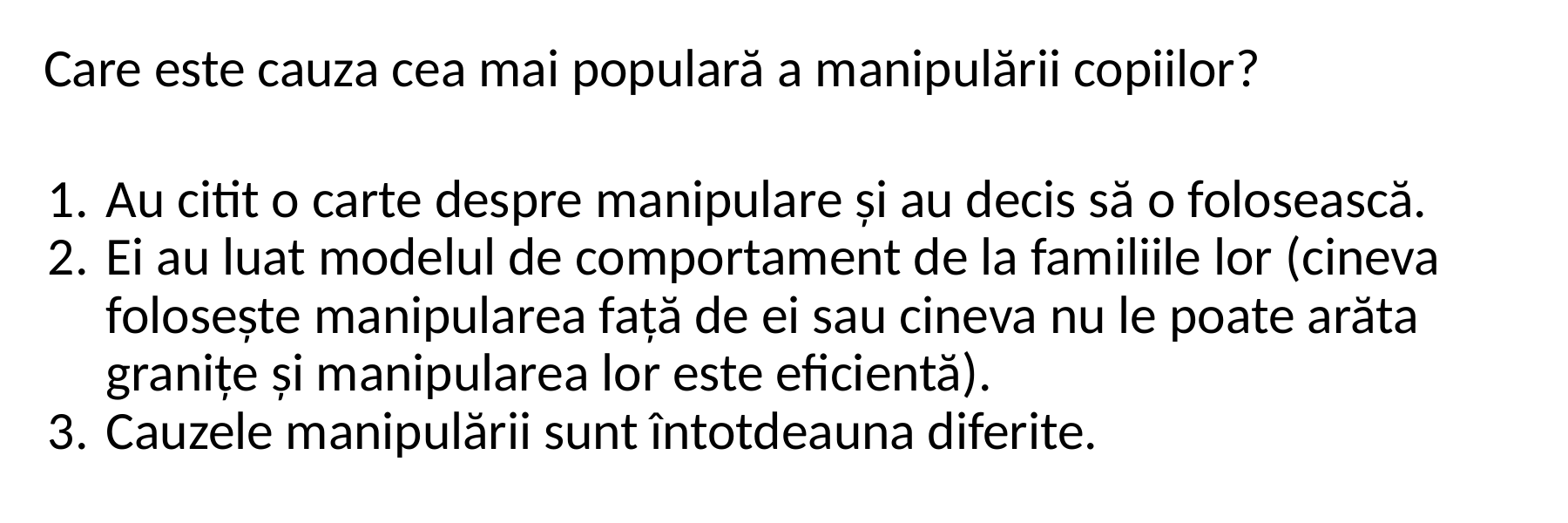

Care este cauza cea mai populară a manipulării copiilor?

Au citit o carte despre manipulare și au decis să o folosească.
Ei au luat modelul de comportament de la familiile lor (cineva folosește manipularea față de ei sau cineva nu le poate arăta granițe și manipularea lor este eficientă).
Cauzele manipulării sunt întotdeauna diferite.